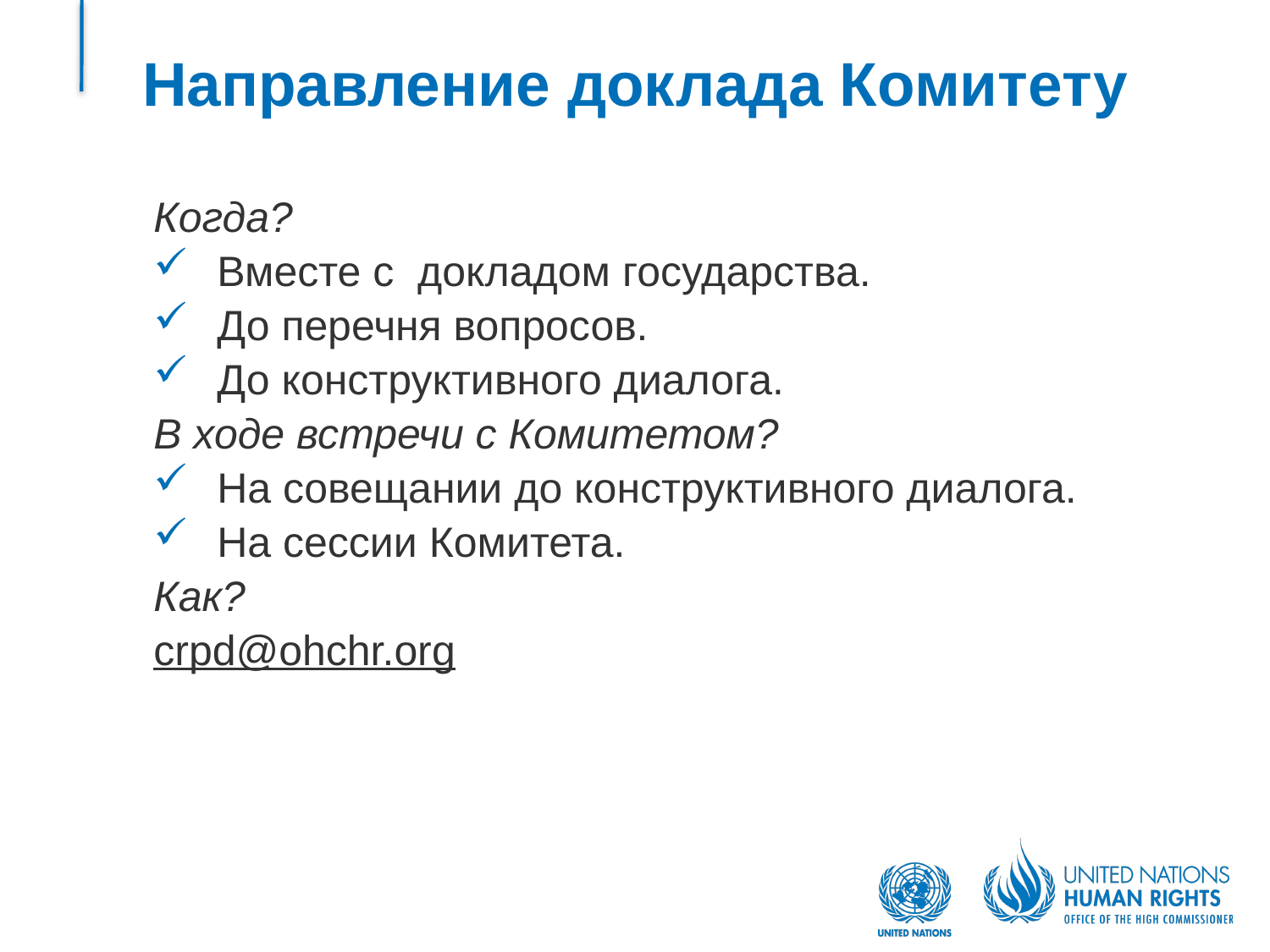

# Направление доклада Комитету
Когда?
Вместе с  докладом государства.
До перечня вопросов.
До конструктивного диалога.
В ходе встречи с Комитетом?
На совещании до конструктивного диалога.
На сессии Комитета.
Как?
crpd@ohchr.org